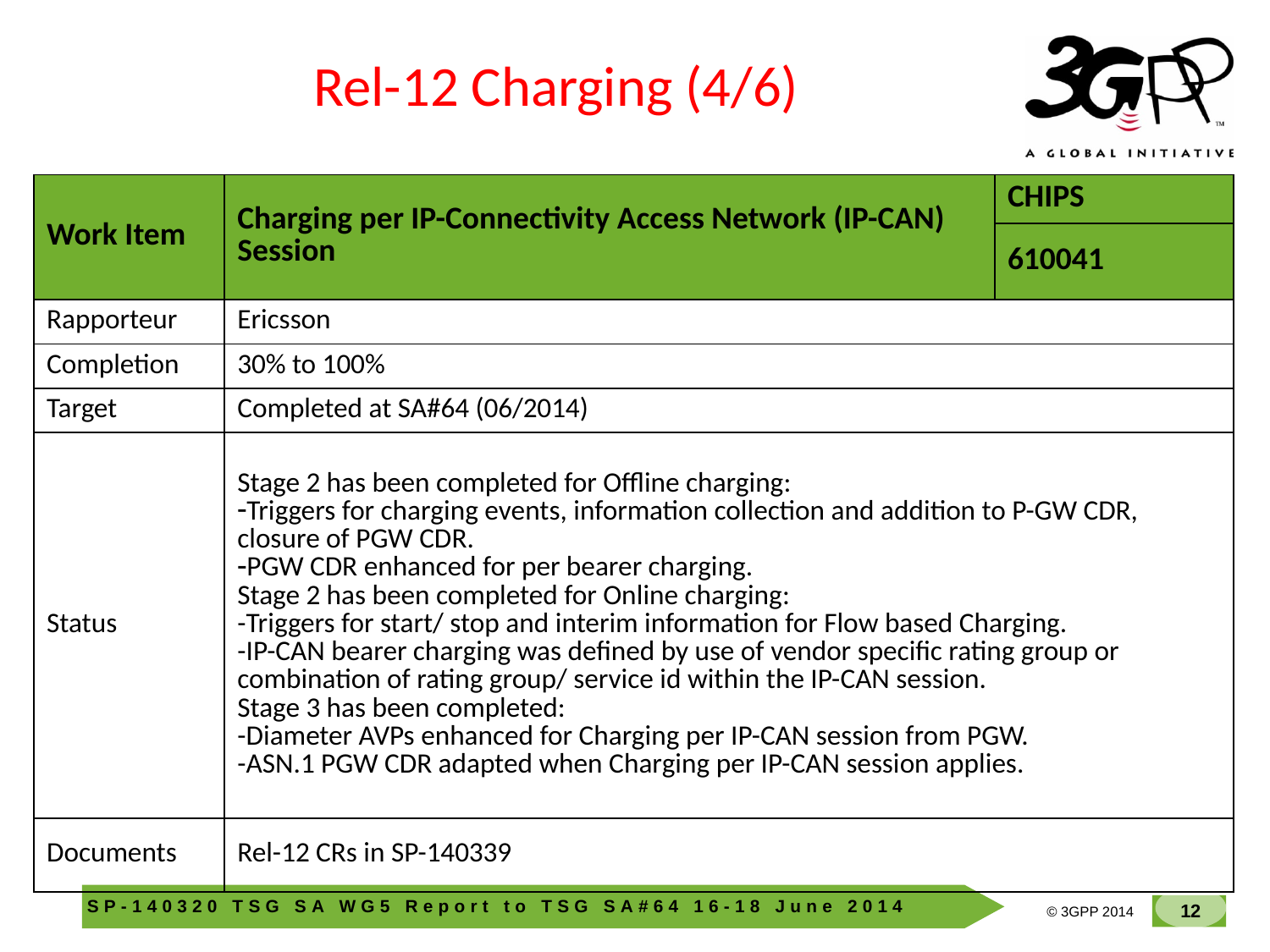

Rel-12 Charging (4/6)
| Work Item | Charging per IP-Connectivity Access Network (IP-CAN) Session | CHIPS |
| --- | --- | --- |
|  |  | 610041 |
| Rapporteur | Ericsson |  |
| Completion | 30% to 100% |  |
| Target | Completed at SA#64 (06/2014) |  |
| Status | Stage 2 has been completed for Offline charging: Triggers for charging events, information collection and addition to P-GW CDR, closure of PGW CDR. PGW CDR enhanced for per bearer charging. Stage 2 has been completed for Online charging: -Triggers for start/ stop and interim information for Flow based Charging. -IP-CAN bearer charging was defined by use of vendor specific rating group or combination of rating group/ service id within the IP-CAN session. Stage 3 has been completed: -Diameter AVPs enhanced for Charging per IP-CAN session from PGW. -ASN.1 PGW CDR adapted when Charging per IP-CAN session applies. |  |
| Documents | Rel-12 CRs in SP-140339 |  |